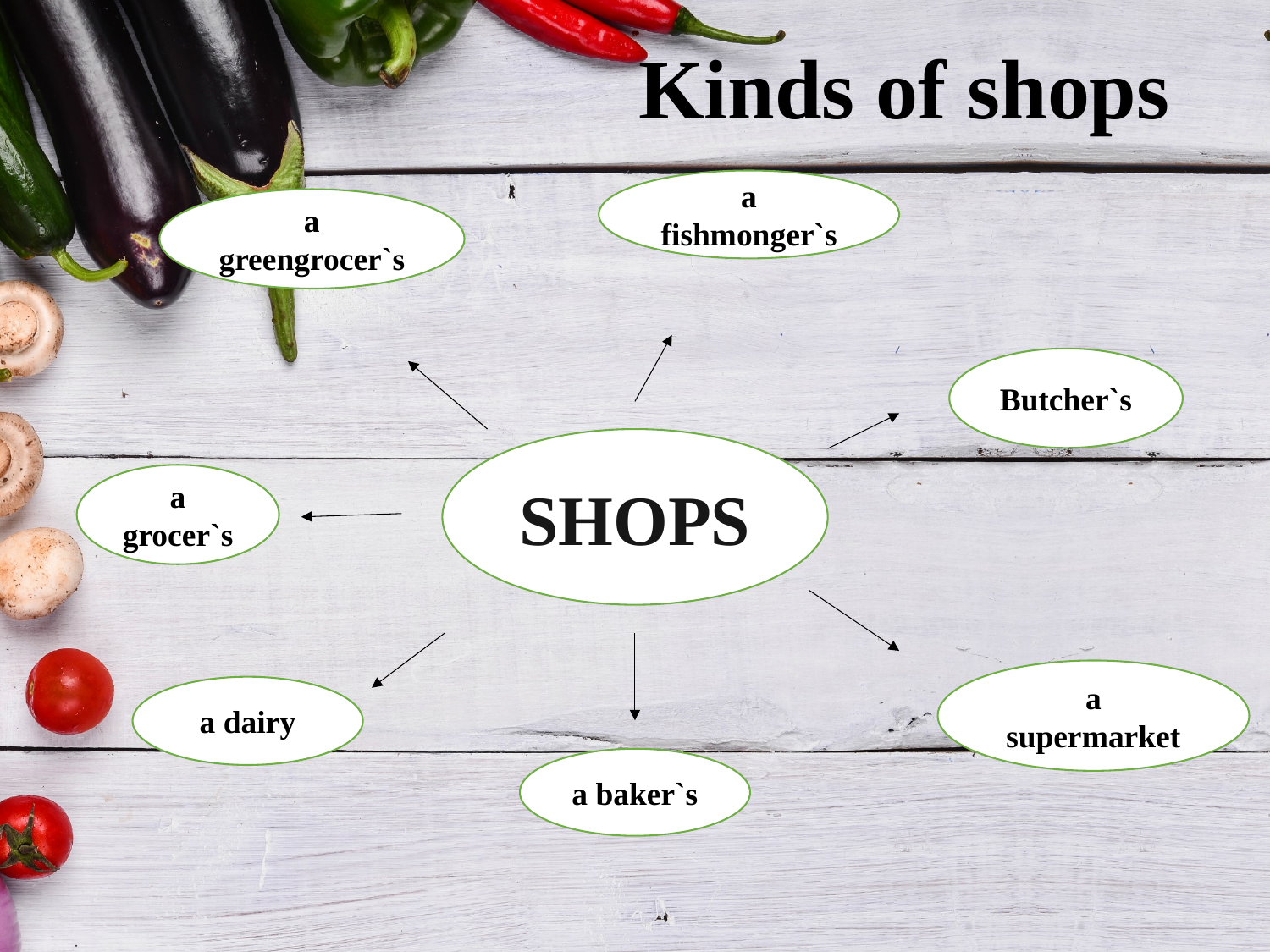

# Kinds of shops
a fishmonger`s
a greengrocer`s

Butcher`s

SHOPS
a grocer`s
a supermarket
a dairy
a baker`s